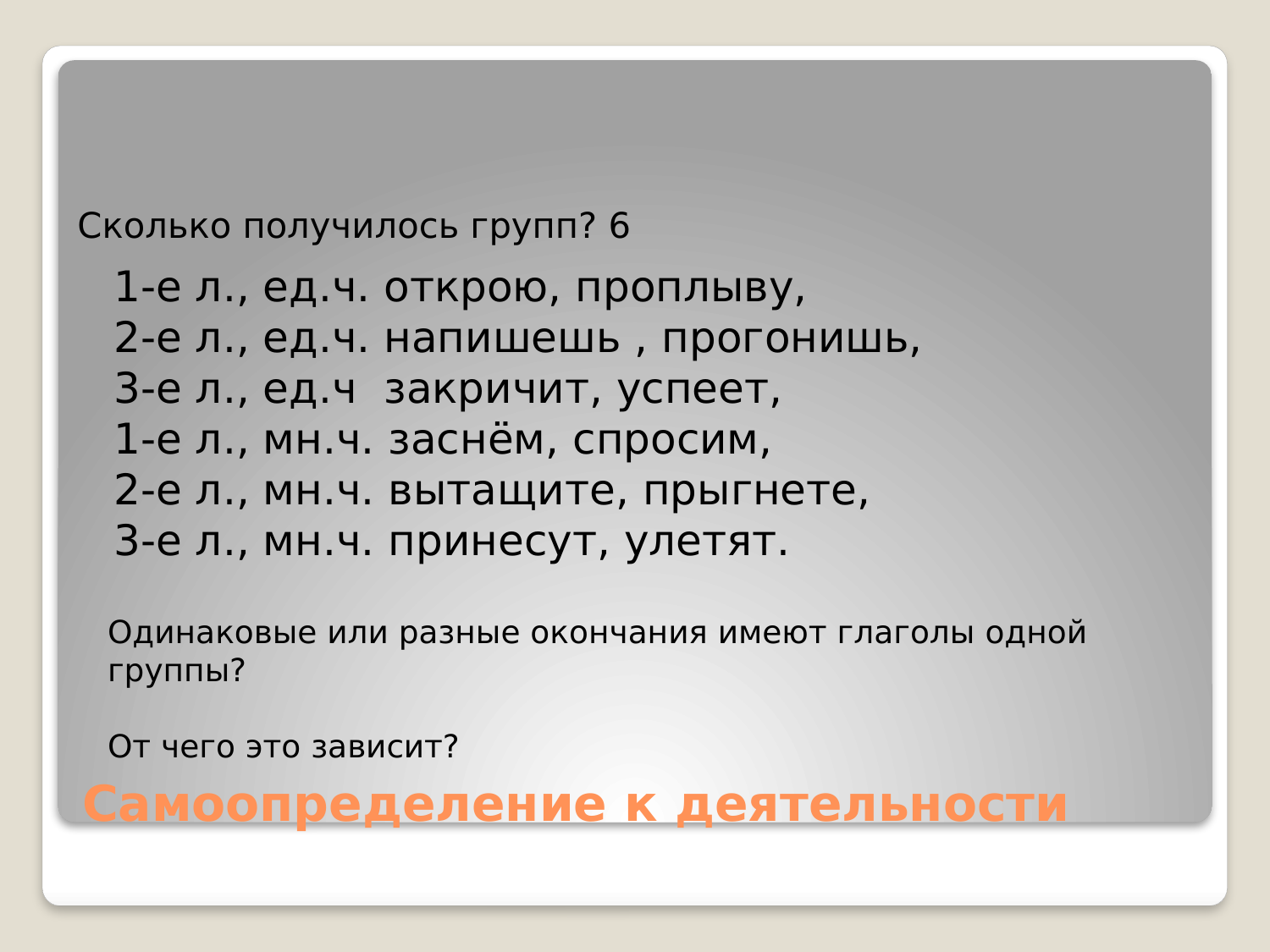

Сколько получилось групп? 6
1-е л., ед.ч. открою, проплыву,
2-е л., ед.ч. напишешь , прогонишь,
3-е л., ед.ч  закричит, успеет,
1-е л., мн.ч. заснём, спросим,
2-е л., мн.ч. вытащите, прыгнете,
3-е л., мн.ч. принесут, улетят.
Одинаковые или разные окончания имеют глаголы одной группы?

От чего это зависит?
# Самоопределение к деятельности